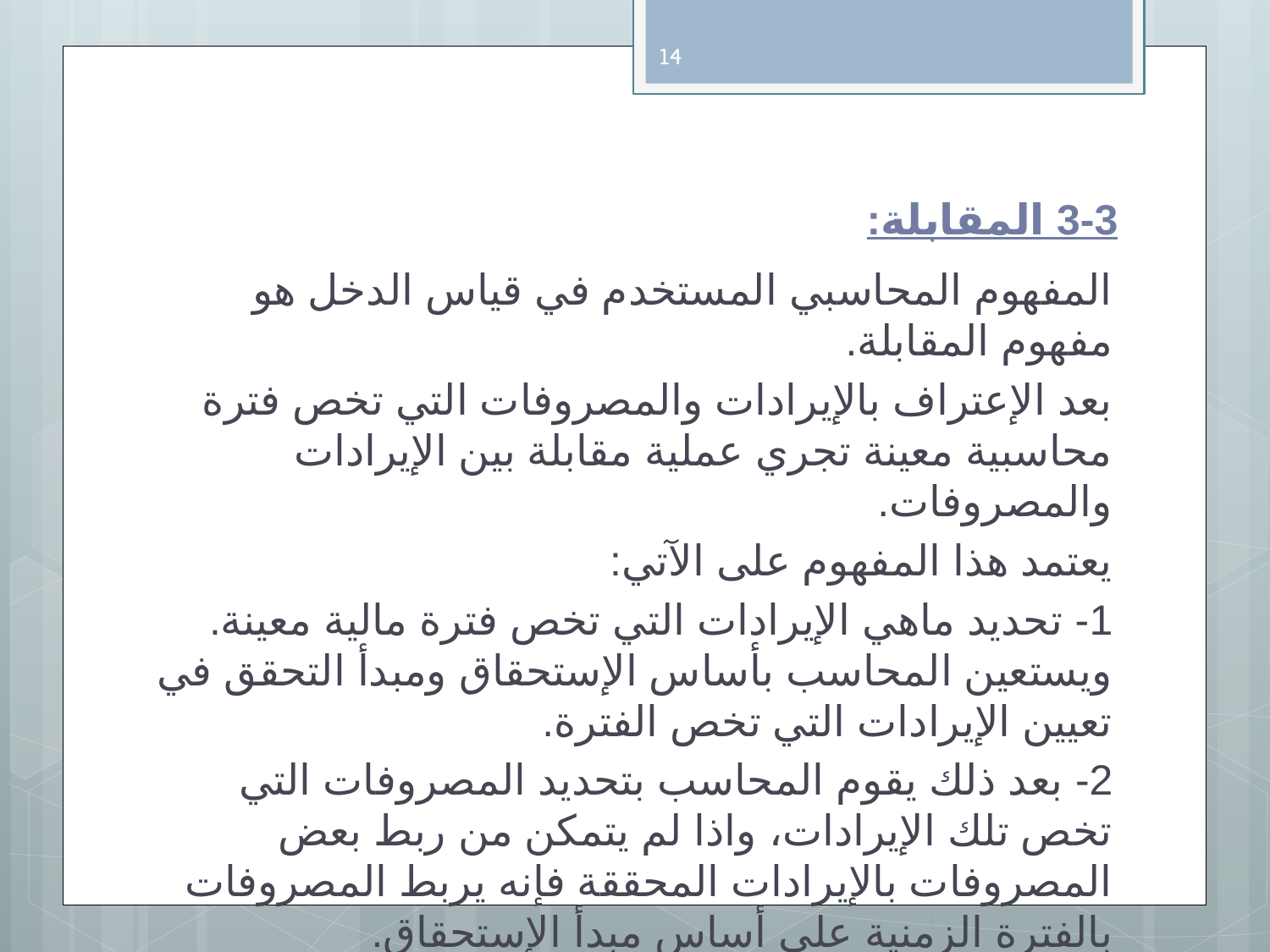

14
# 3-3 المقابلة:
المفهوم المحاسبي المستخدم في قياس الدخل هو مفهوم المقابلة.
بعد الإعتراف بالإيرادات والمصروفات التي تخص فترة محاسبية معينة تجري عملية مقابلة بين الإيرادات والمصروفات.
يعتمد هذا المفهوم على الآتي:
1- تحديد ماهي الإيرادات التي تخص فترة مالية معينة. ويستعين المحاسب بأساس الإستحقاق ومبدأ التحقق في تعيين الإيرادات التي تخص الفترة.
2- بعد ذلك يقوم المحاسب بتحديد المصروفات التي تخص تلك الإيرادات، واذا لم يتمكن من ربط بعض المصروفات بالإيرادات المحققة فإنه يربط المصروفات بالفترة الزمنية على أساس مبدأ الإستحقاق.